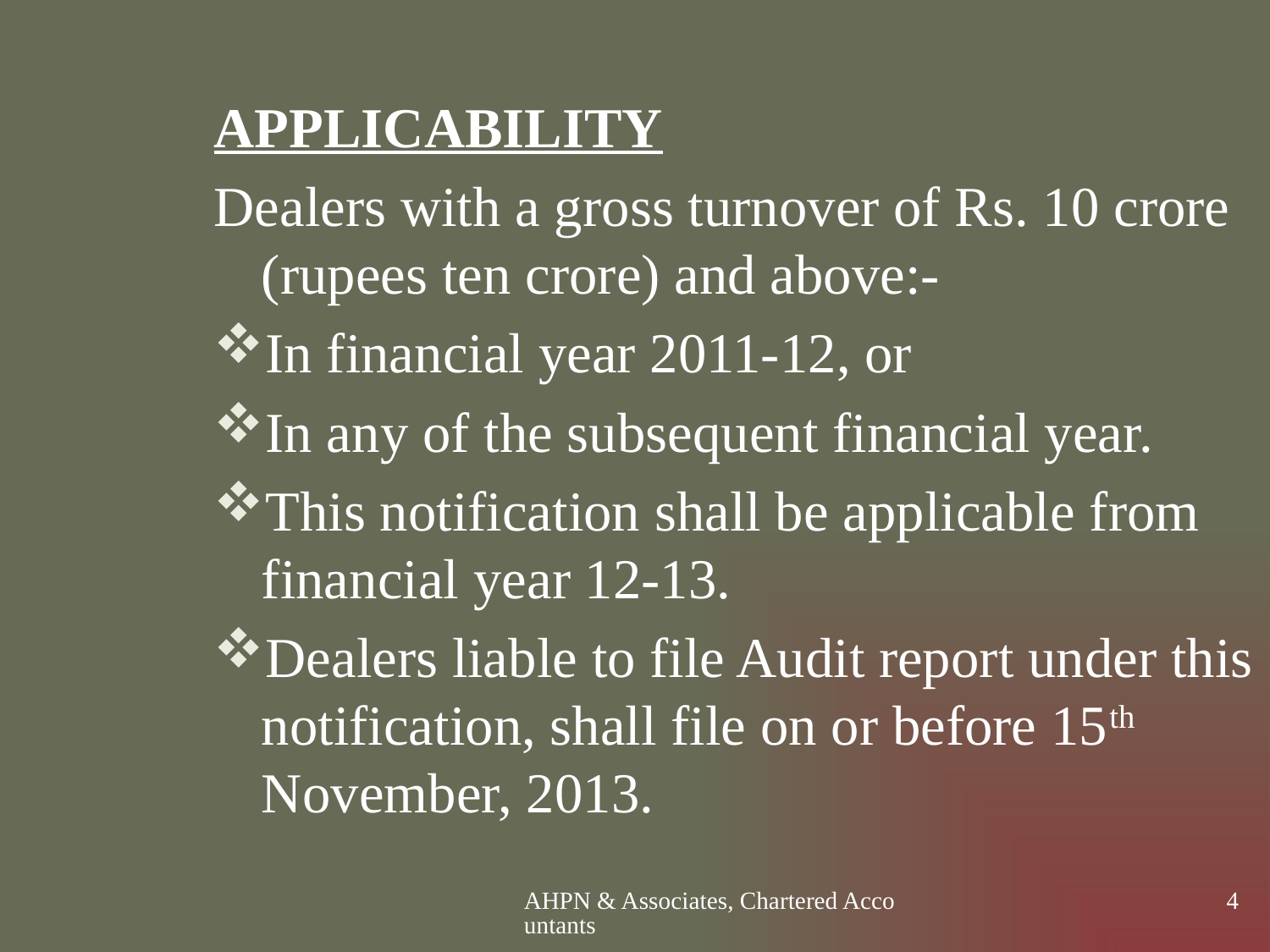

APPLICABILITY
Dealers with a gross turnover of Rs. 10 crore (rupees ten crore) and above:-
In financial year 2011-12, or
In any of the subsequent financial year.
This notification shall be applicable from financial year 12-13.
Dealers liable to file Audit report under this notification, shall file on or before 15th November, 2013.

AHPN & Associates, Chartered Accountants
4